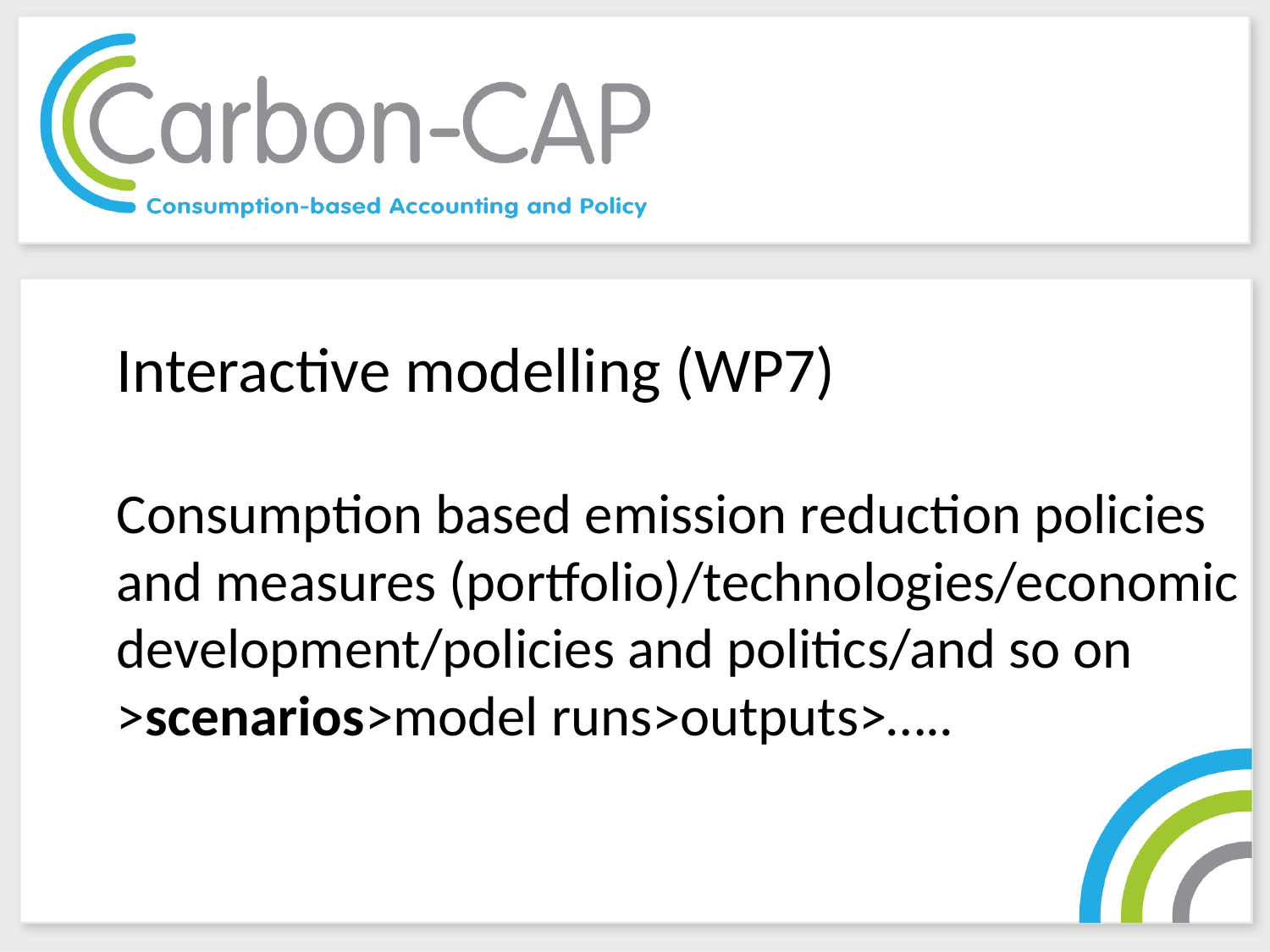

Interactive modelling (WP7)

Consumption based emission reduction policies and measures (portfolio)/technologies/economic development/policies and politics/and so on >scenarios>model runs>outputs>…..